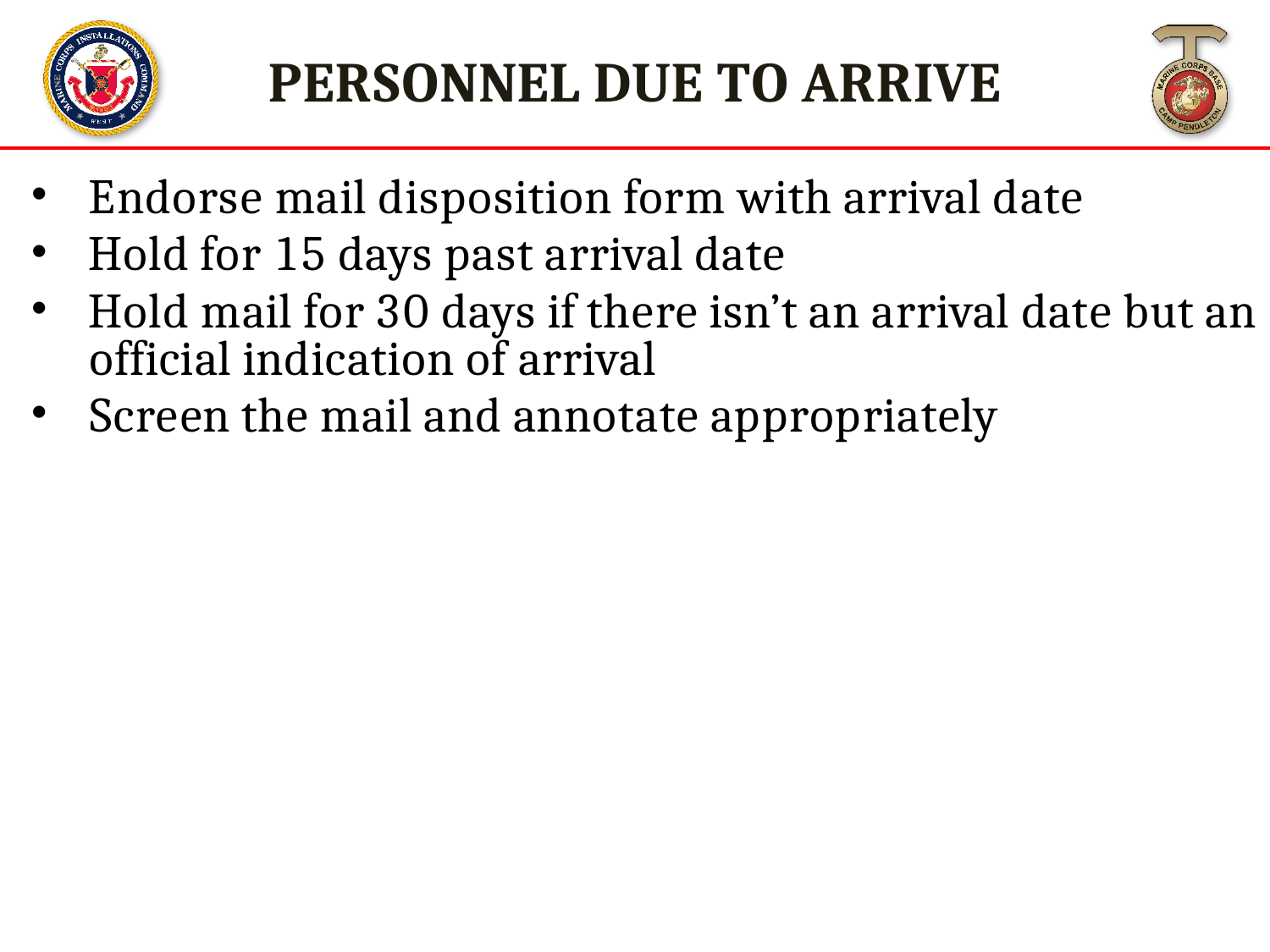

PERSONNEL DUE TO ARRIVE
Endorse mail disposition form with arrival date
Hold for 15 days past arrival date
Hold mail for 30 days if there isn’t an arrival date but an official indication of arrival
Screen the mail and annotate appropriately